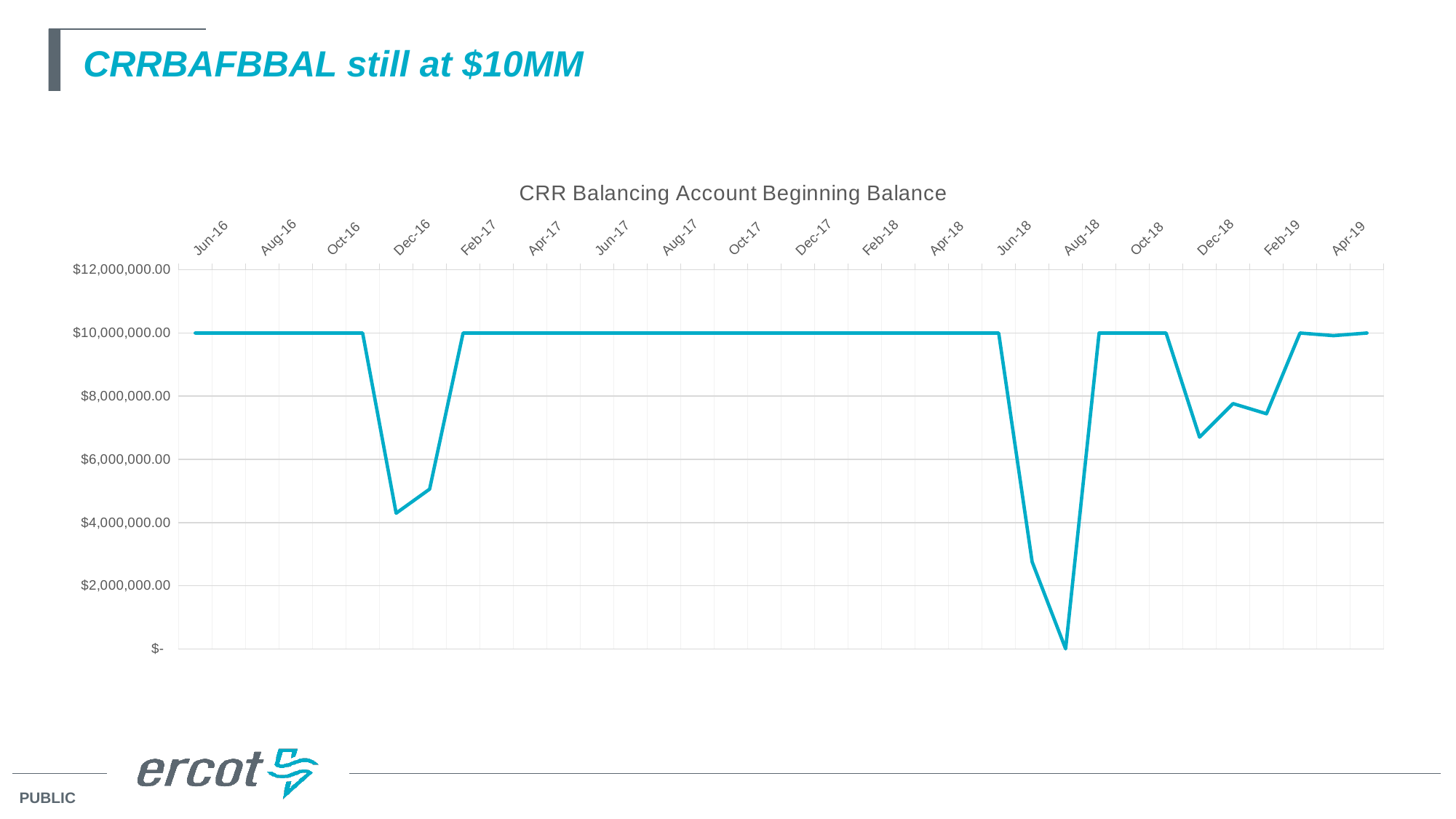

# CRRBAFBBAL still at $10MM

### Chart: CRR Balancing Account Beginning Balance

| Category |  |
|---|---|
| 42522 | 10000000.0 |
| 42552 | 10000000.0 |
| 42583 | 10000000.0 |
| 42614 | 10000000.0 |
| 42644 | 10000000.0 |
| 42675 | 10000000.0 |
| 42705 | 4294673.94 |
| 42736 | 5056687.29 |
| 42767 | 10000000.0 |
| 42795 | 10000000.0 |
| 42826 | 10000000.0 |
| 42856 | 10000000.0 |
| 42887 | 10000000.0 |
| 42917 | 10000000.0 |
| 42948 | 10000000.0 |
| 42979 | 10000000.0 |
| 43009 | 10000000.0 |
| 43040 | 10000000.0 |
| 43070 | 10000000.0 |
| 43101 | 10000000.0 |
| 43132 | 10000000.0 |
| 43160 | 10000000.0 |
| 43191 | 10000000.0 |
| 43221 | 10000000.0 |
| 43252 | 10000000.0 |
| 43282 | 2752584.89 |
| 43313 | 0.0 |
| 43344 | 10000000.0 |
| 43374 | 10000000.0 |
| 43405 | 10000000.0 |
| 43435 | 6702841.93 |
| 43466 | 7765622.79 |
| 43497 | 7442131.68 |
| 43525 | 10000000.0 |
| 43556 | 9916499.51 |
| 43586 | 10000000.0 |